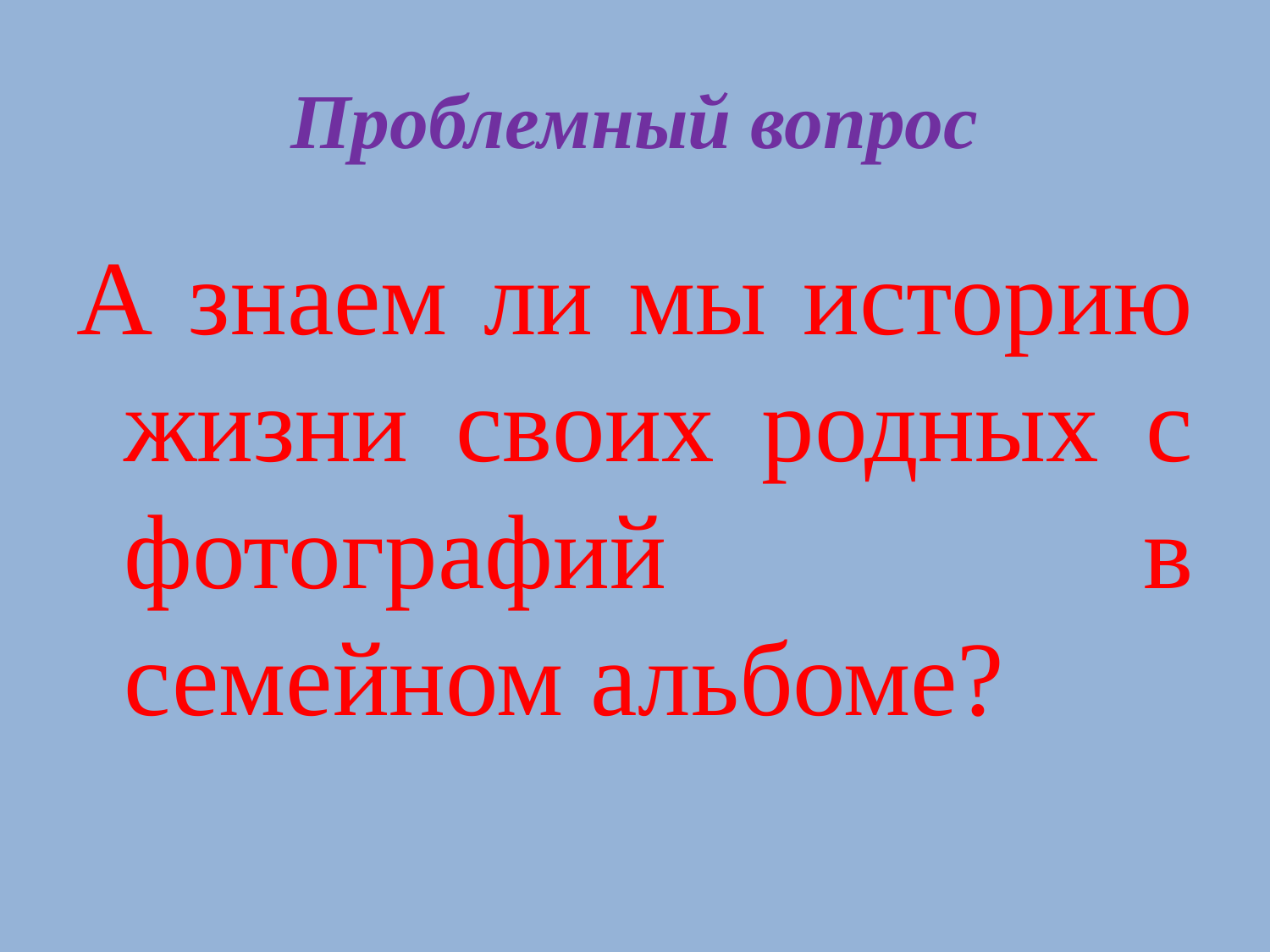

# Проблемный вопрос
А знаем ли мы историю жизни своих родных с фотографий в семейном альбоме?